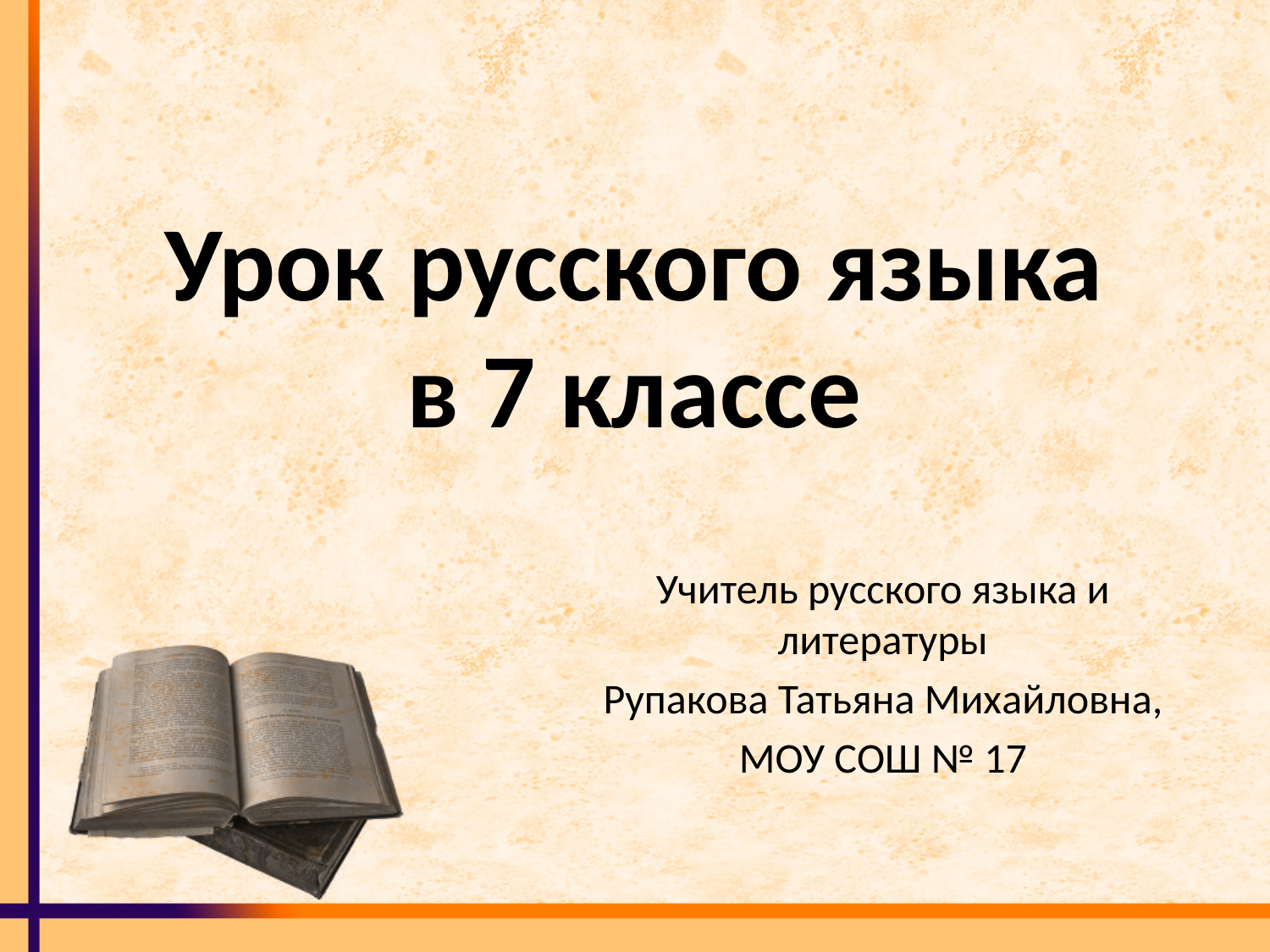

# Урок русского языка в 7 классе
Учитель русского языка и литературы
Рупакова Татьяна Михайловна,
МОУ СОШ № 17